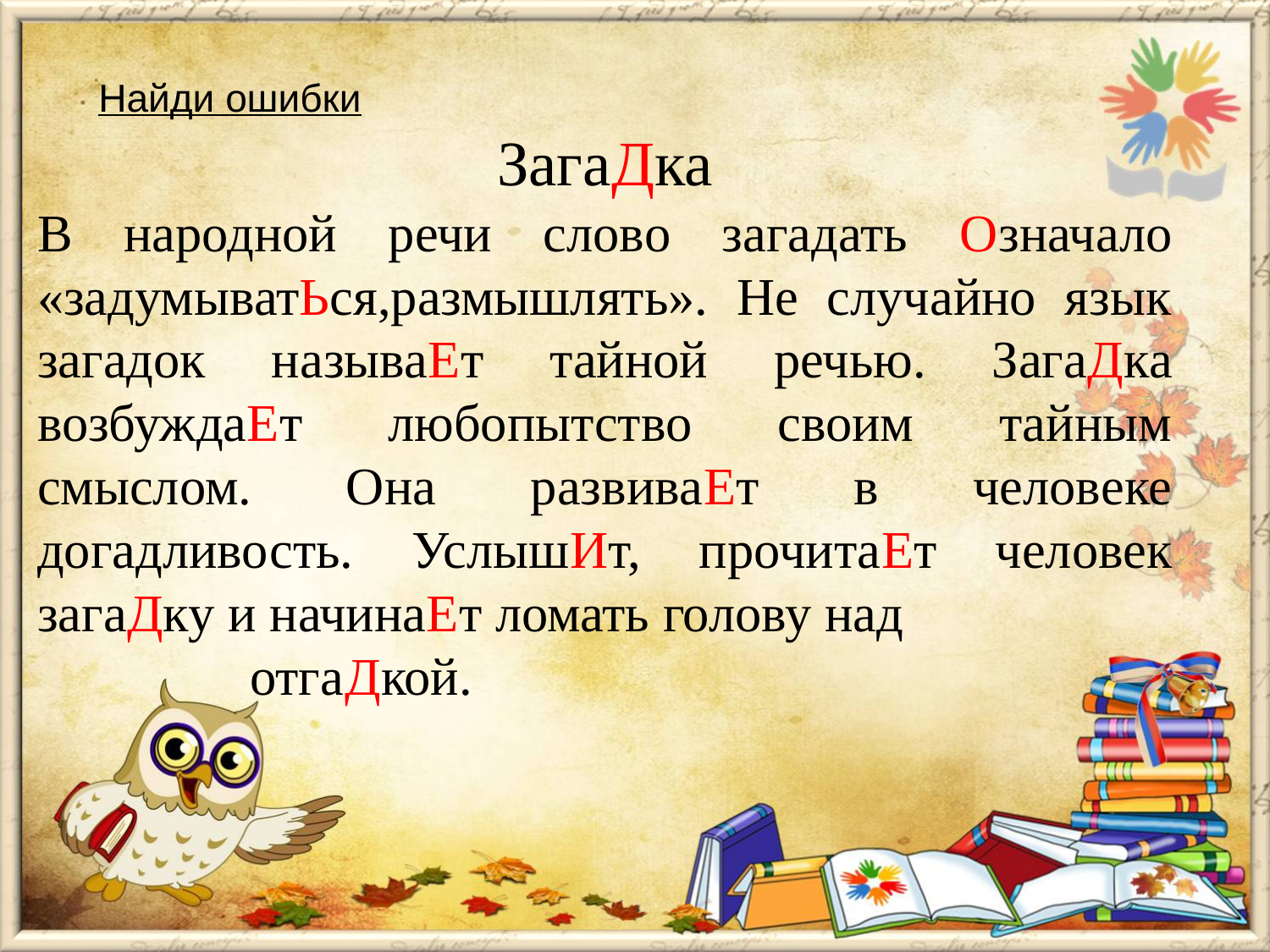

# Найди ошибки
ЗагаДка
В народной речи слово загадать Означало «задумыватЬся,размышлять». Не случайно язык загадок называЕт тайной речью. ЗагаДка возбуждаЕт любопытство своим тайным смыслом. Она развиваЕт в человеке догадливость. УслышИт, прочитаЕт человек загаДку и начинаЕт ломать голову над                                     отгаДкой.